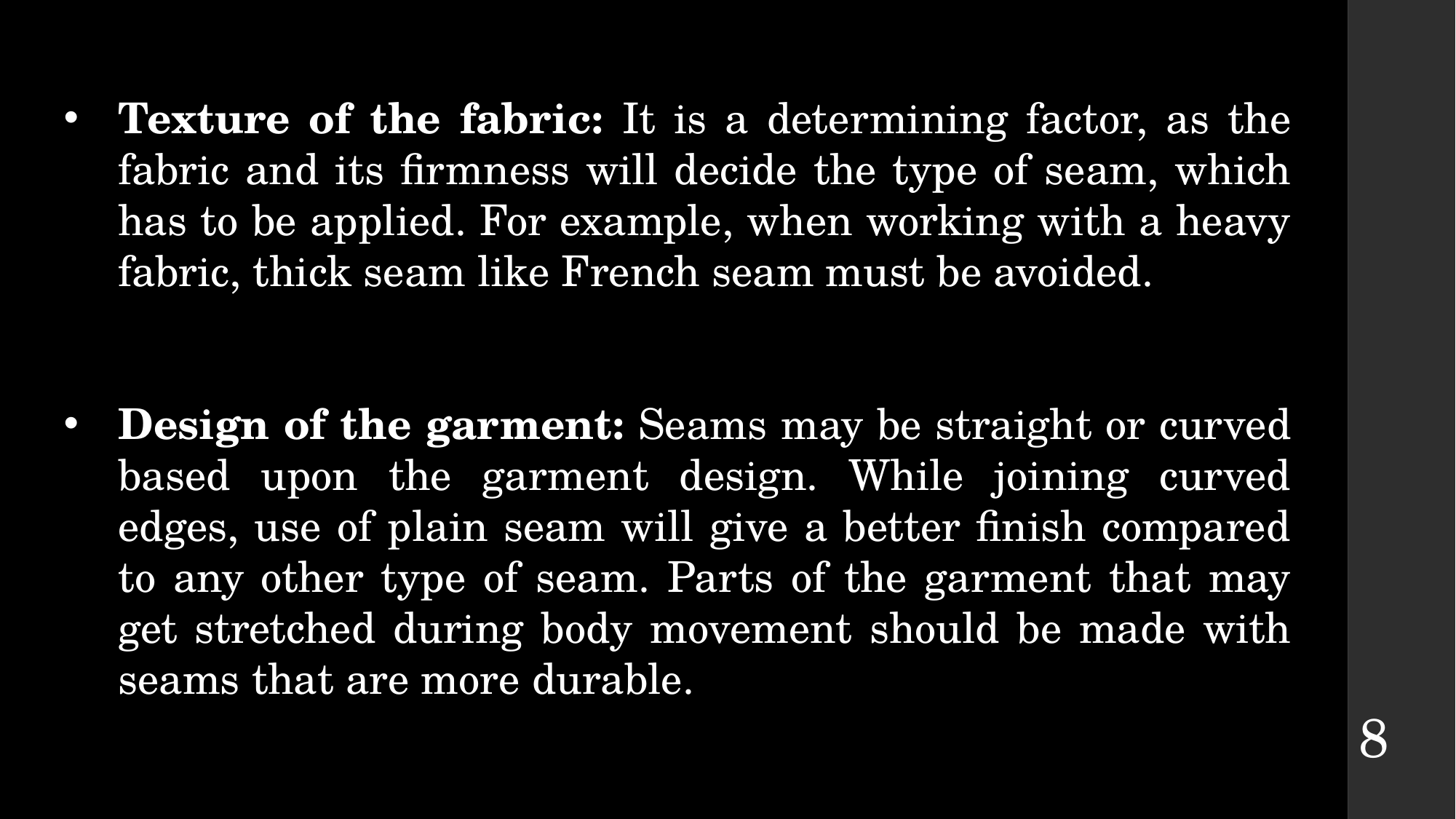

Texture of the fabric: It is a determining factor, as the fabric and its firmness will decide the type of seam, which has to be applied. For example, when working with a heavy fabric, thick seam like French seam must be avoided.

Design of the garment: Seams may be straight or curved based upon the garment design. While joining curved edges, use of plain seam will give a better finish compared to any other type of seam. Parts of the garment that may get stretched during body movement should be made with seams that are more durable.

8